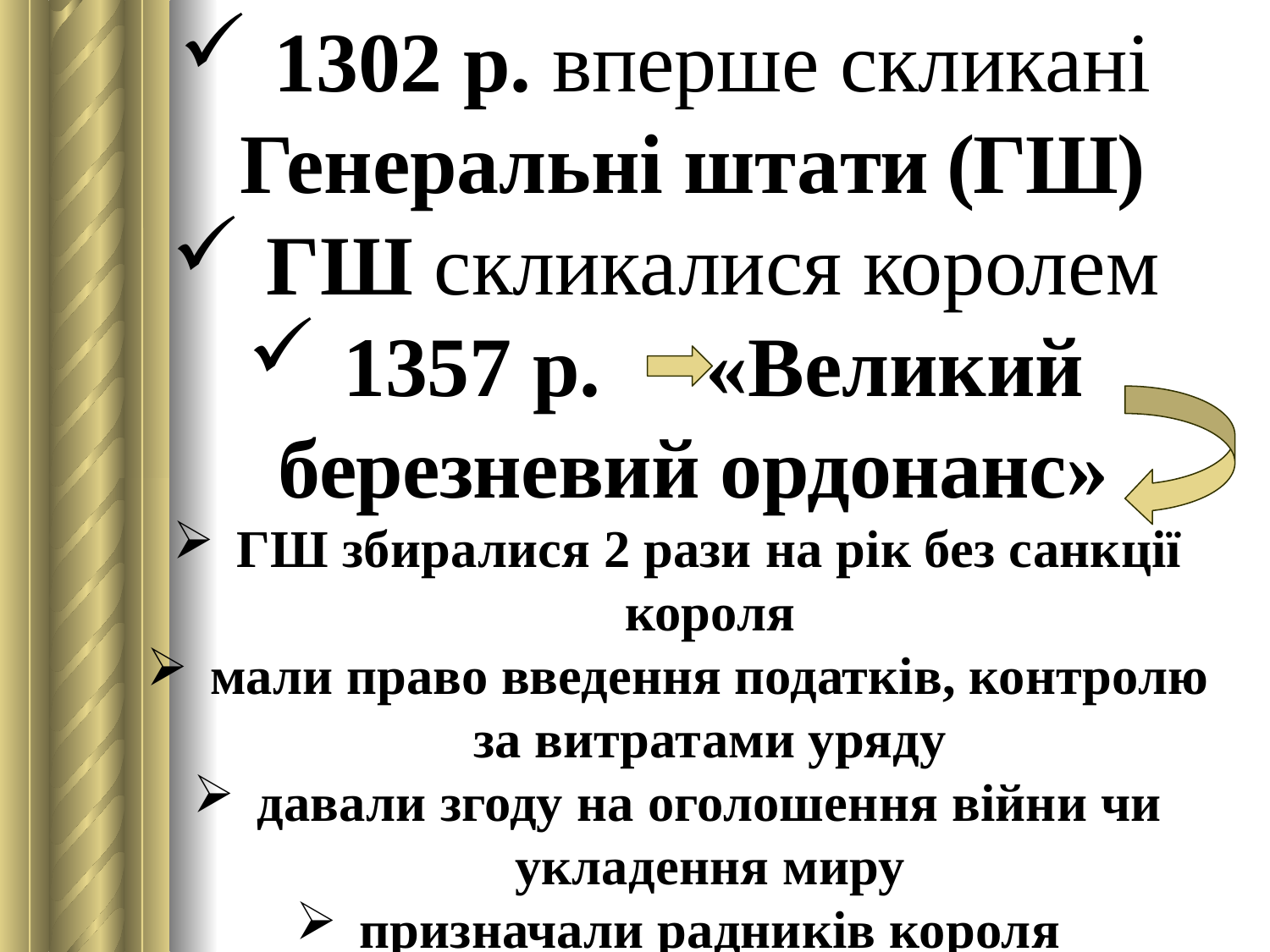

1302 р. вперше скликані Генеральні шта­ти (ГШ)
ГШ скликалися королем
1357 р.     «Великий березневий ордонанс»
ГШ збиралися 2 рази на рік без санкції короля
мали право введення податків, контролю
за витратами уряду
давали згоду на оголошення війни чи укладення миру
призначали радників короля